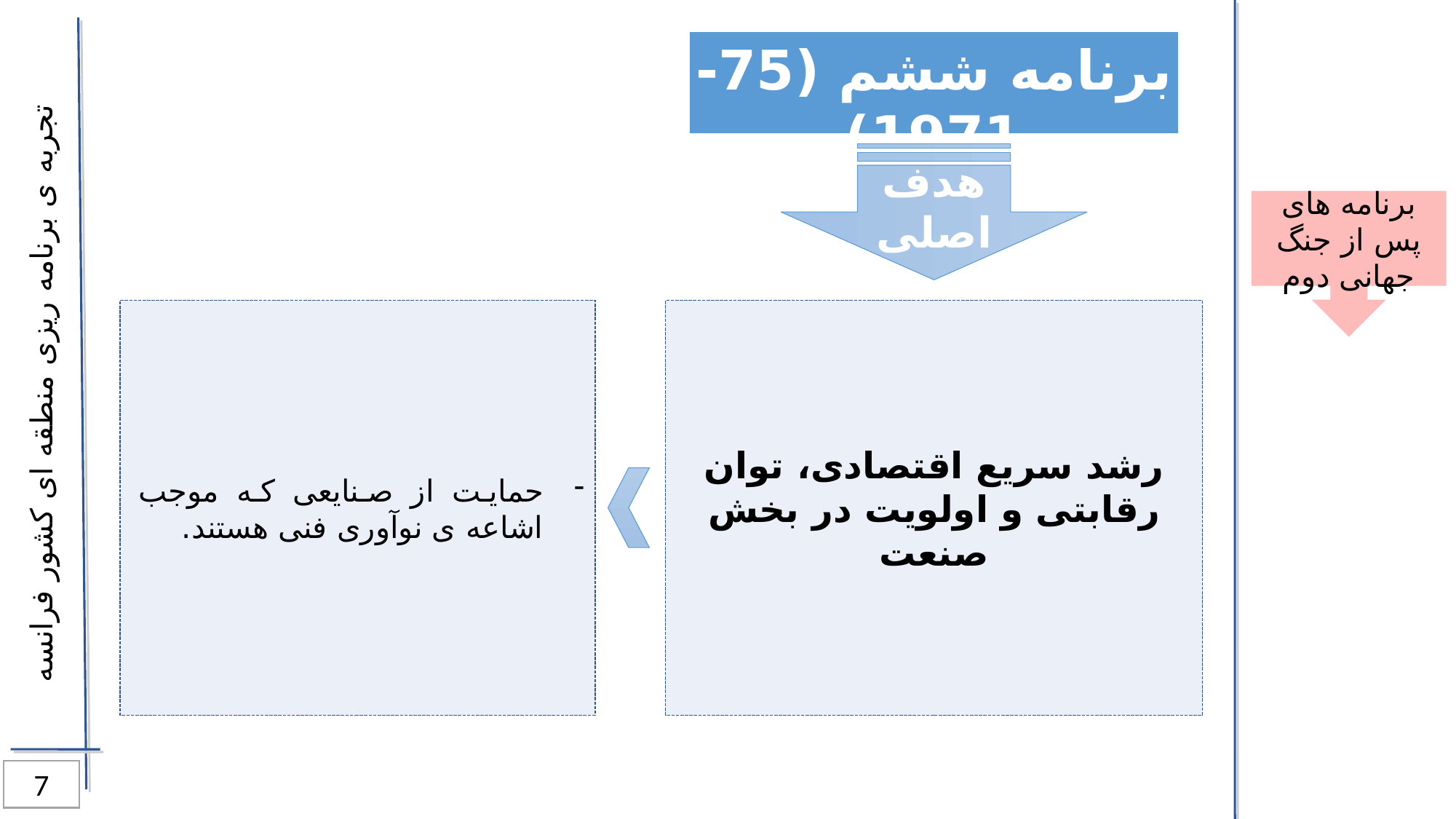

برنامه ششم (75-1971)
هدف اصلی
برنامه های پس از جنگ جهانی دوم
حمایت از صنایعی که موجب اشاعه ی نوآوری فنی هستند.
رشد سریع اقتصادی، توان رقابتی و اولویت در بخش صنعت
تجربه ی برنامه ریزی منطقه ای کشور فرانسه

7